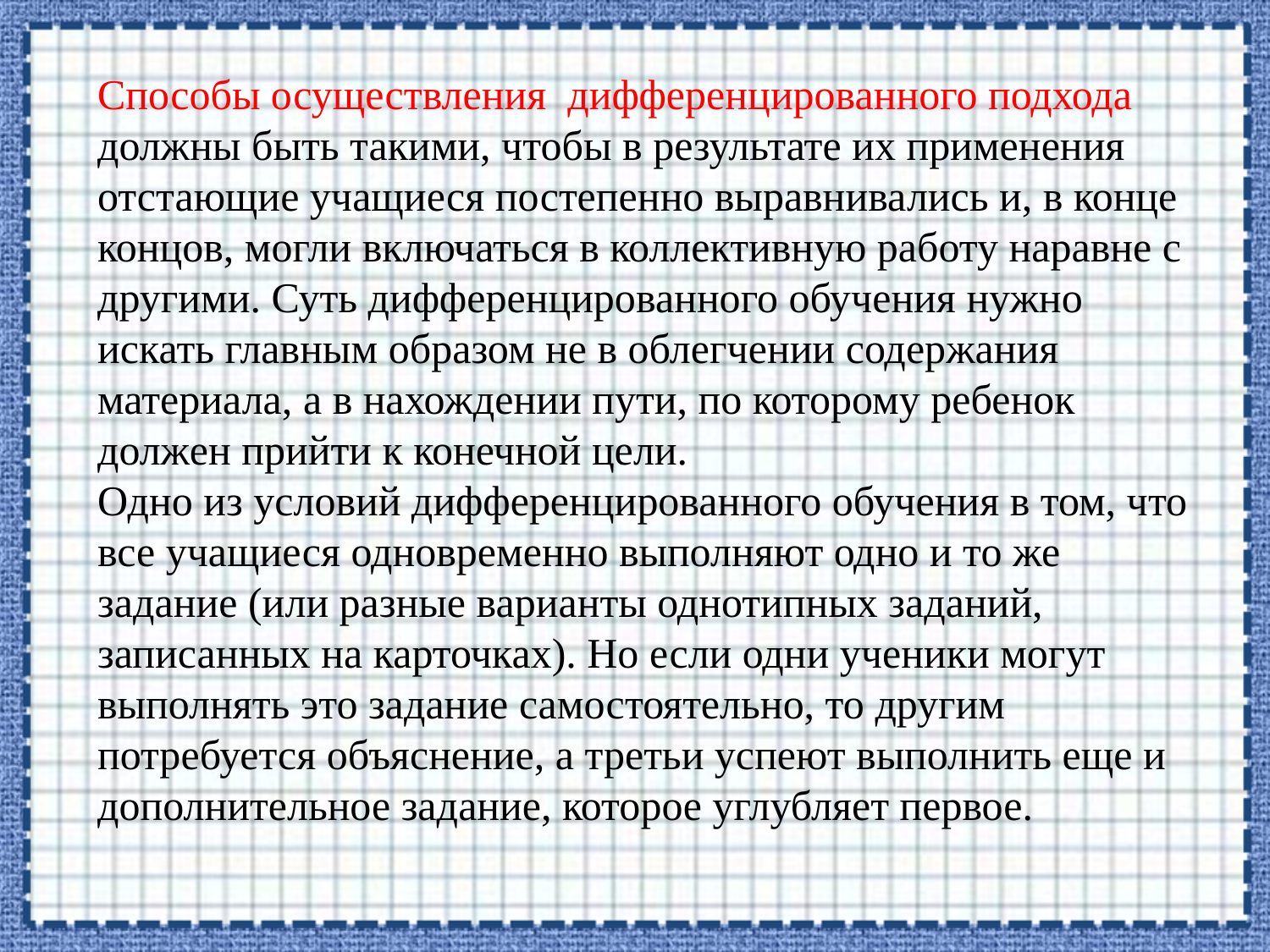

Способы осуществления  дифференцированного подхода должны быть такими, чтобы в результате их применения отстающие учащиеся постепенно выравнивались и, в конце концов, могли включаться в коллективную работу наравне с другими. Суть дифференцированного обучения нужно искать главным образом не в облегчении содержания материала, а в нахождении пути, по которому ребенок должен прийти к конечной цели.
Одно из условий дифференцированного обучения в том, что все учащиеся одновременно выполняют одно и то же задание (или разные варианты однотипных заданий, записанных на карточках). Но если одни ученики могут выполнять это задание самостоятельно, то другим потребуется объяснение, а третьи успеют выполнить еще и дополнительное задание, которое углубляет первое.